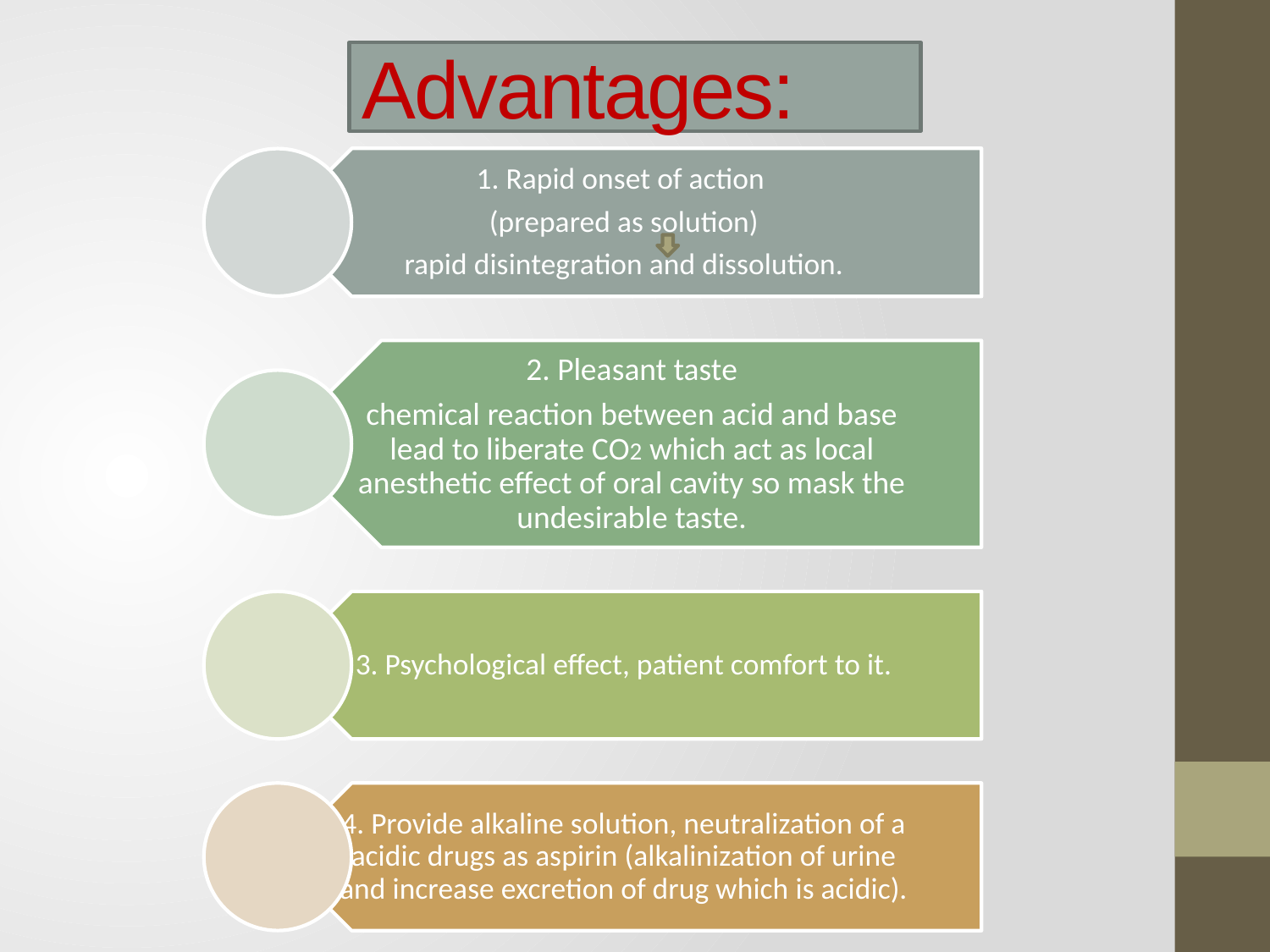

# Advantages:
1. Rapid onset of action
(prepared as solution)
rapid disintegration and dissolution.
2. Pleasant taste
chemical reaction between acid and base lead to liberate CO2 which act as local anesthetic effect of oral cavity so mask the undesirable taste.
3. Psychological effect, patient comfort to it.
4. Provide alkaline solution, neutralization of a acidic drugs as aspirin (alkalinization of urine and increase excretion of drug which is acidic).